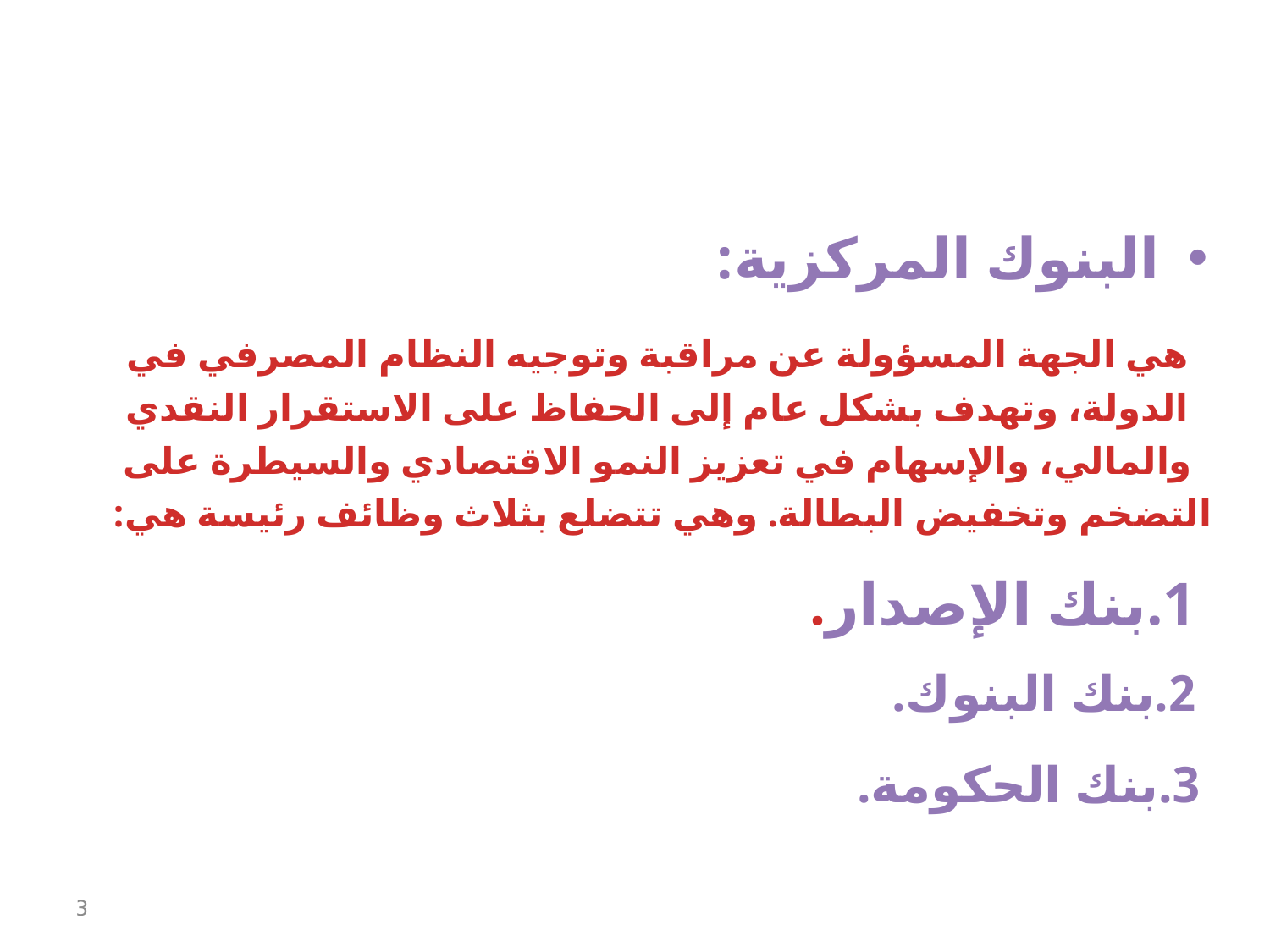

البنوك المركزية:
هي الجهة المسؤولة عن مراقبة وتوجيه النظام المصرفي في الدولة، وتهدف بشكل عام إلى الحفاظ على الاستقرار النقدي والمالي، والإسهام في تعزيز النمو الاقتصادي والسيطرة على التضخم وتخفيض البطالة. وهي تتضلع بثلاث وظائف رئيسة هي:

1.	بنك الإصدار.
2.	بنك البنوك.
3.	بنك الحكومة.
3